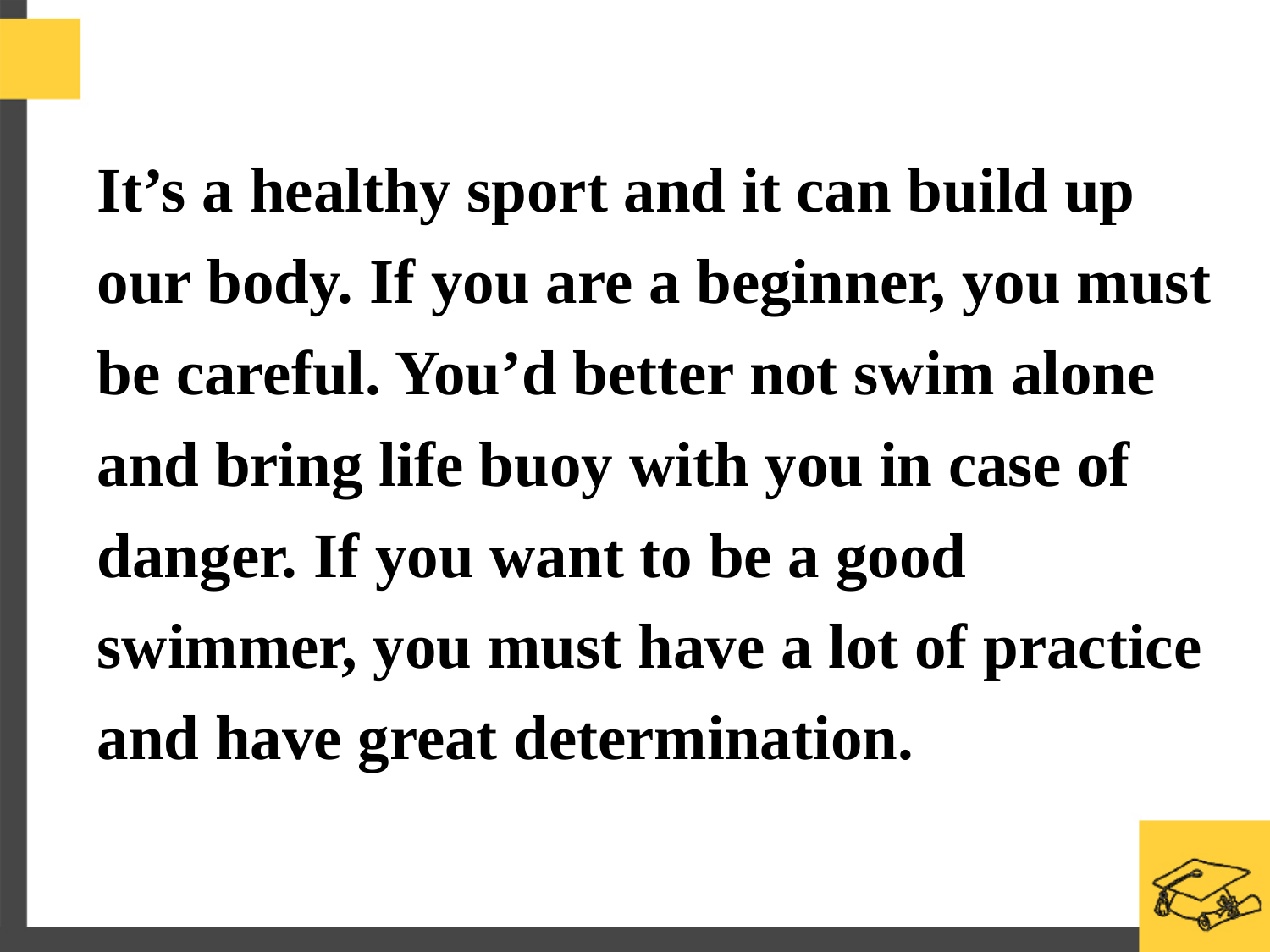

It’s a healthy sport and it can build up our body. If you are a beginner, you must be careful. You’d better not swim alone and bring life buoy with you in case of danger. If you want to be a good swimmer, you must have a lot of practice and have great determination.